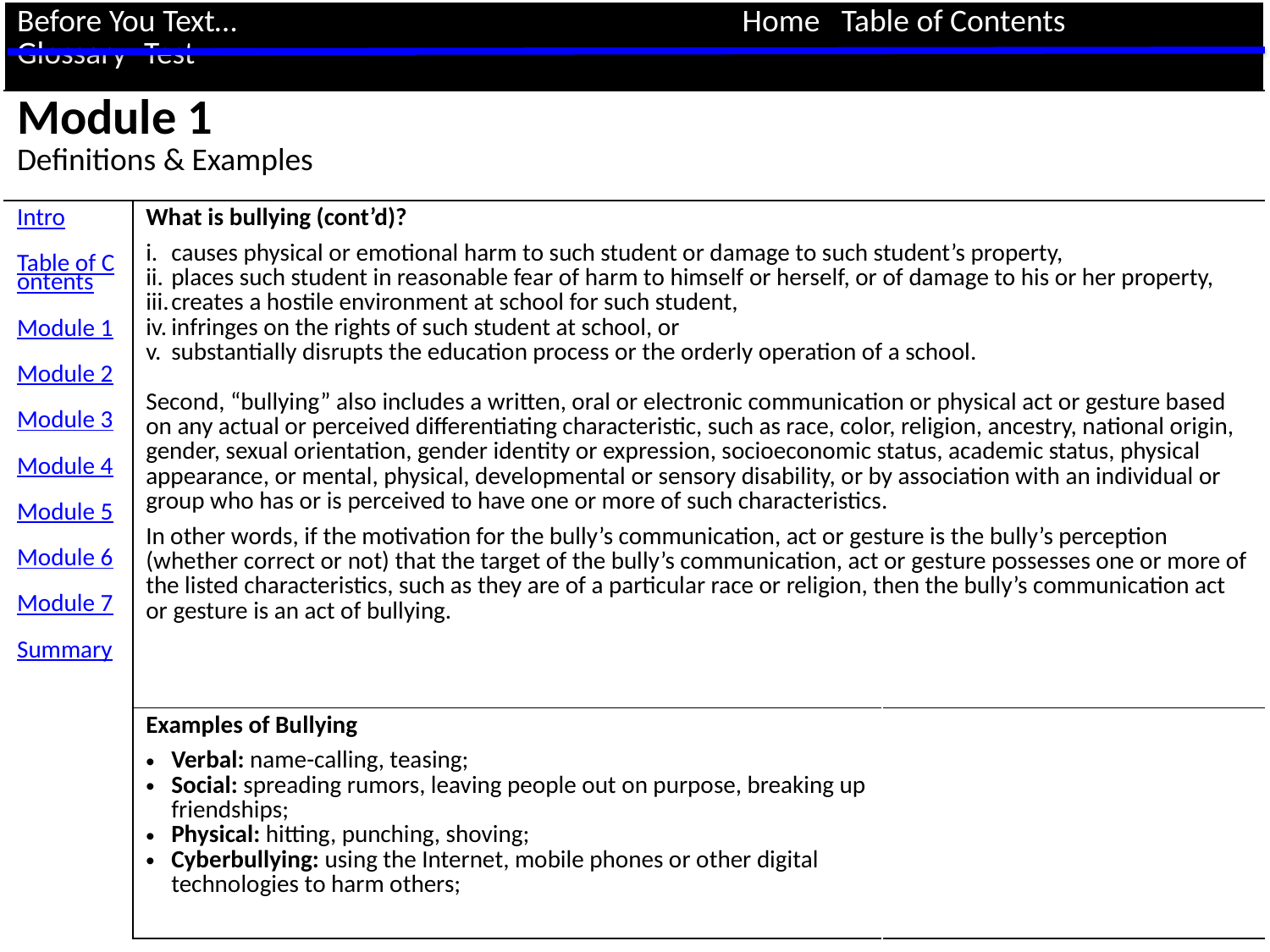

| Before You Text… Home Table of Contents Glossary Test |  |  |
| --- | --- | --- |
| Module 1 Definitions & Examples |  |  |
| Intro Table of Contents Module 1 Module 2 Module 3 Module 4 Module 5 Module 6 Module 7 Summary | What is bullying (cont’d)? causes physical or emotional harm to such student or damage to such student’s property, places such student in reasonable fear of harm to himself or herself, or of damage to his or her property, creates a hostile environment at school for such student, infringes on the rights of such student at school, or substantially disrupts the education process or the orderly operation of a school. Second, “bullying” also includes a written, oral or electronic communication or physical act or gesture based on any actual or perceived differentiating characteristic, such as race, color, religion, ancestry, national origin, gender, sexual orientation, gender identity or expression, socioeconomic status, academic status, physical appearance, or mental, physical, developmental or sensory disability, or by association with an individual or group who has or is perceived to have one or more of such characteristics. In other words, if the motivation for the bully’s communication, act or gesture is the bully’s perception (whether correct or not) that the target of the bully’s communication, act or gesture possesses one or more of the listed characteristics, such as they are of a particular race or religion, then the bully’s communication act or gesture is an act of bullying. |  |
|  | Examples of Bullying Verbal: name-calling, teasing; Social: spreading rumors, leaving people out on purpose, breaking up friendships; Physical: hitting, punching, shoving; Cyberbullying: using the Internet, mobile phones or other digital technologies to harm others; |  |